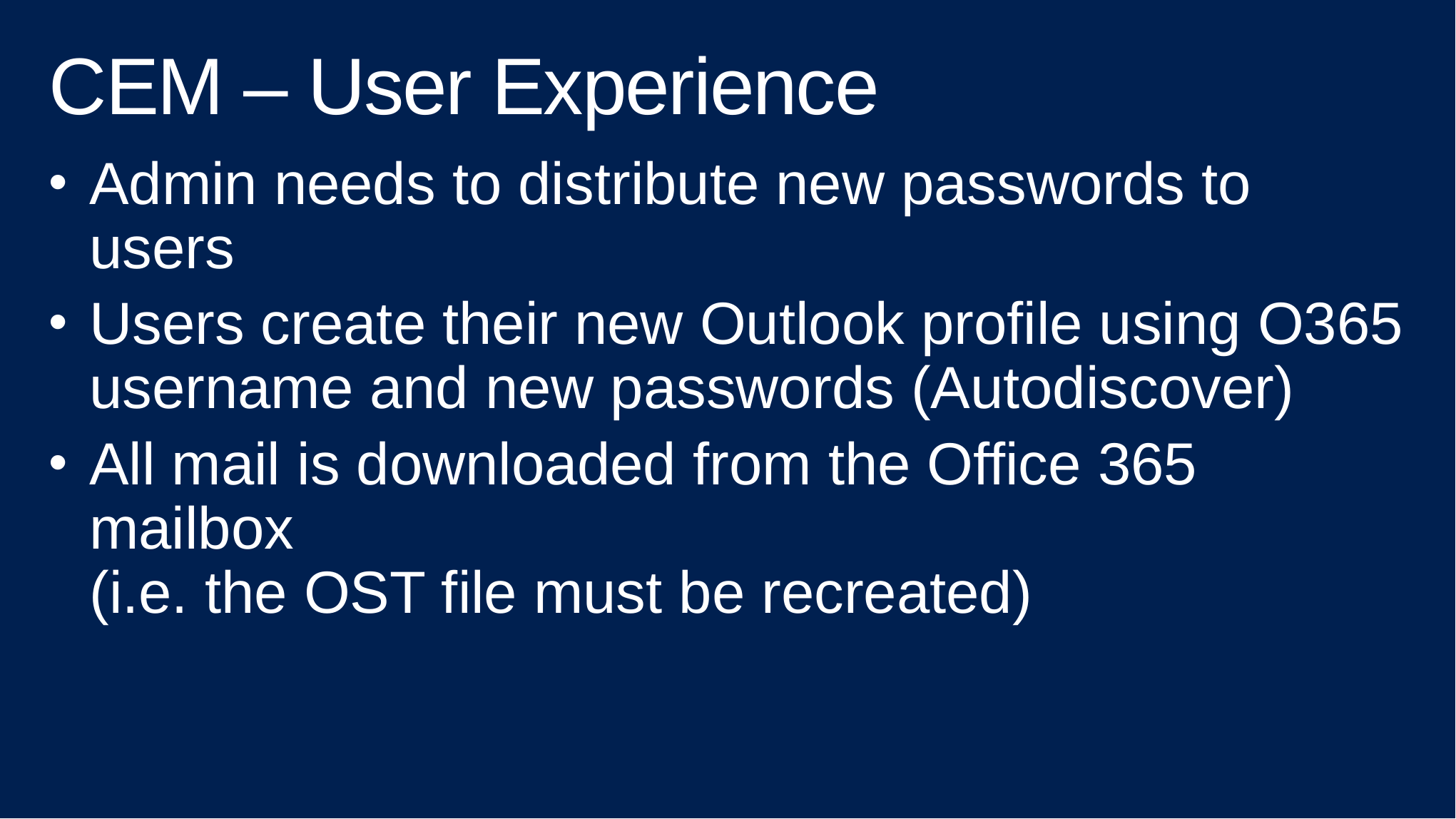

# CEM – User Experience
Admin needs to distribute new passwords to users
Users create their new Outlook profile using O365 username and new passwords (Autodiscover)
All mail is downloaded from the Office 365 mailbox
(i.e. the OST file must be recreated)